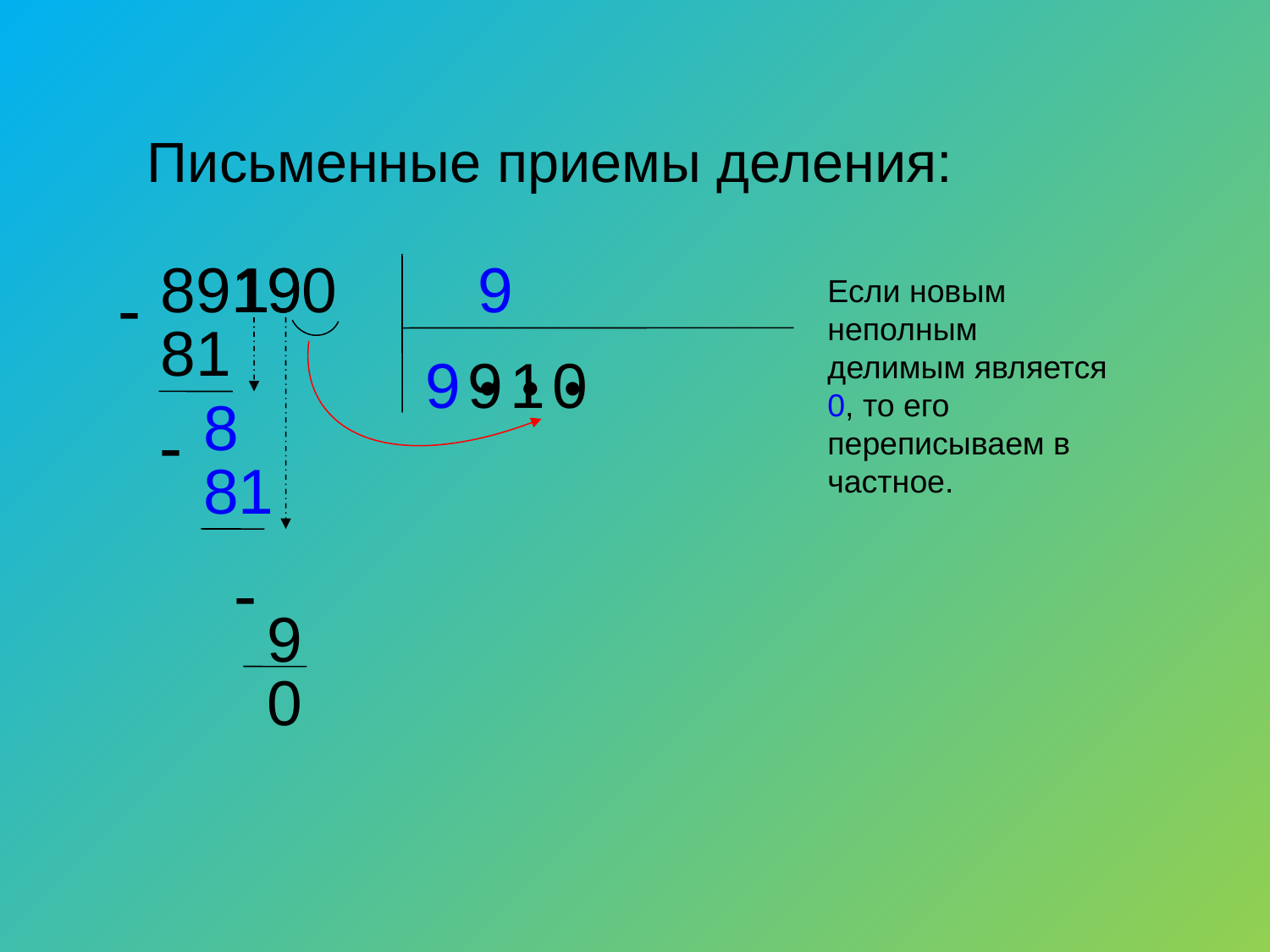

Письменные приемы деления:

89190
1
9
9

Если новым неполным делимым является 0, то его переписываем в частное.
−
81

9
9
1
0
●
●
●
8

−
81

−
9
0